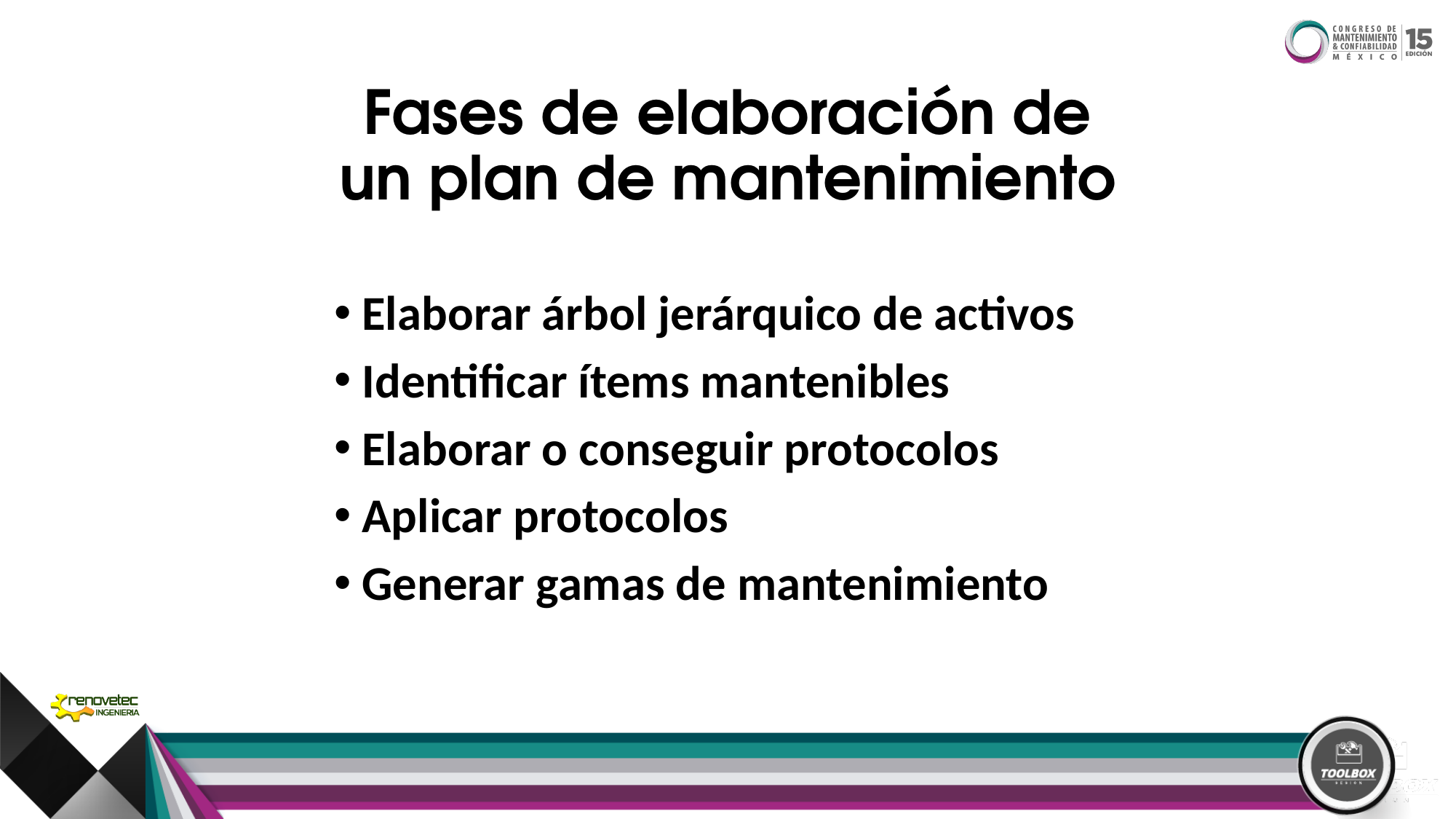

# Fases de elaboración de un plan de mantenimiento
Elaborar árbol jerárquico de activos
Identificar ítems mantenibles
Elaborar o conseguir protocolos
Aplicar protocolos
Generar gamas de mantenimiento